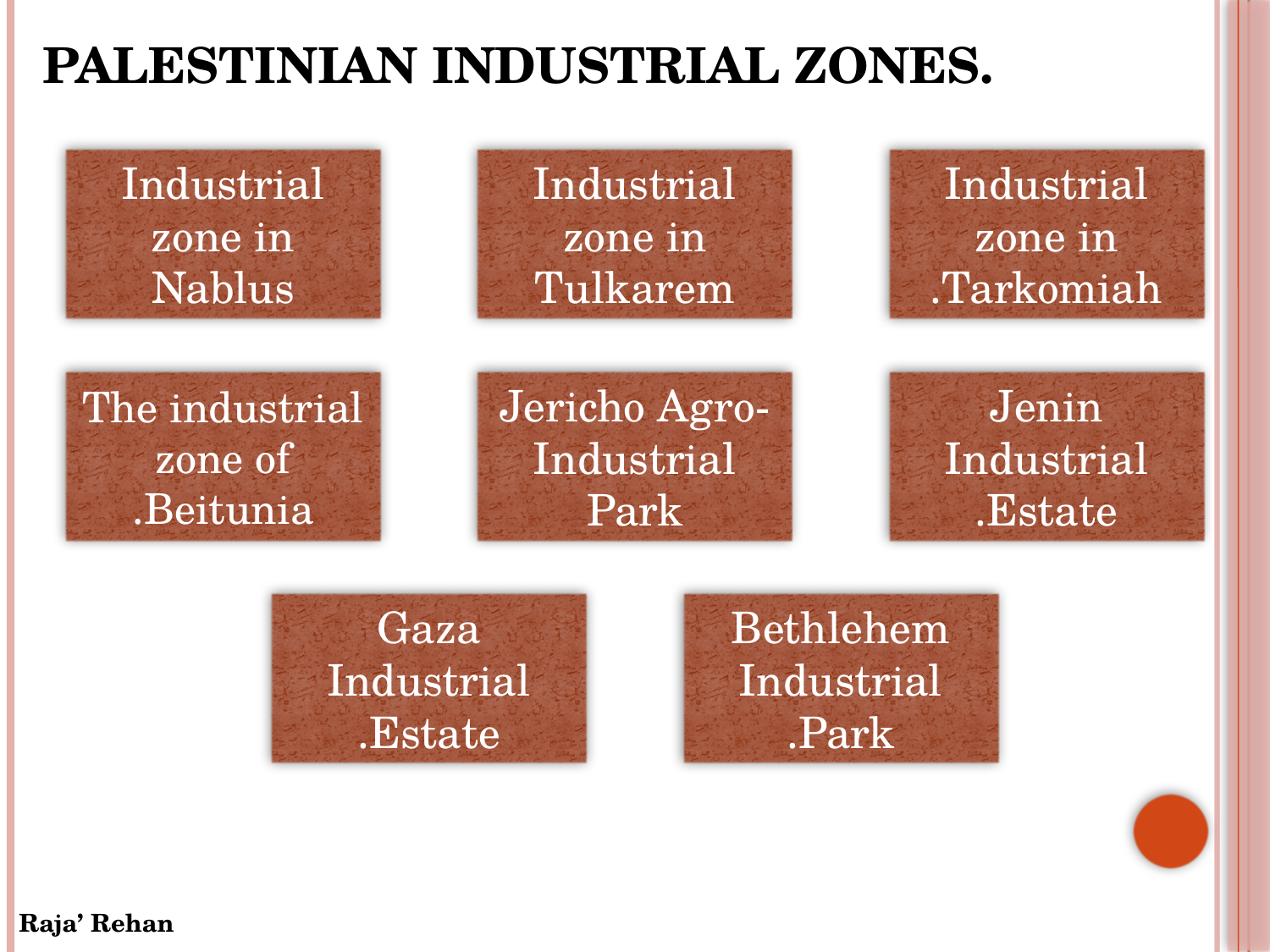

# Palestinian industrial zones.
Industrial zone in Nablus
Industrial zone in Tulkarem
Jericho Agro-Industrial Park
 Raja’ Rehan